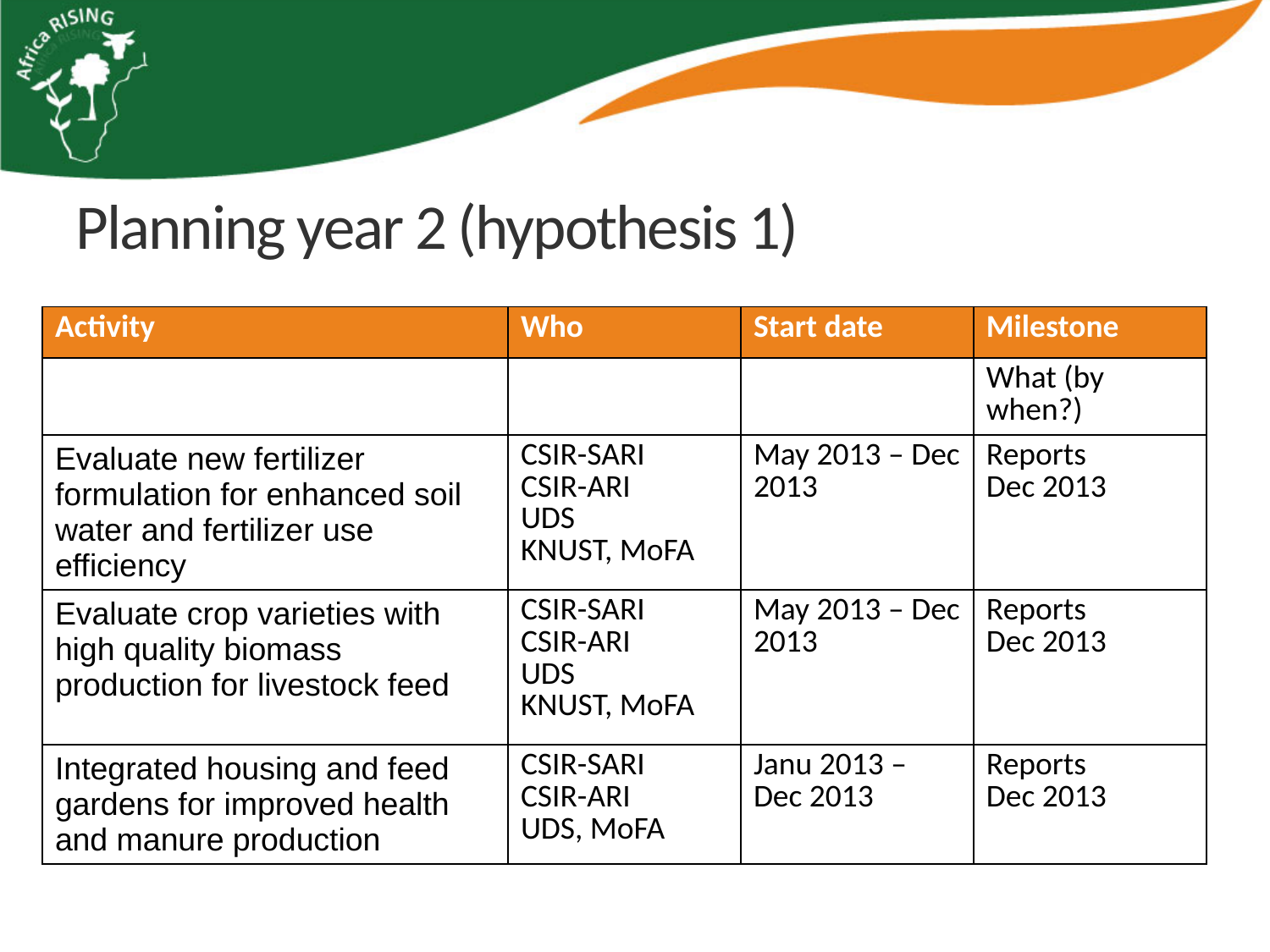

# Planning year 2 (hypothesis 1)
| Activity | Who | Start date | Milestone |
| --- | --- | --- | --- |
|  |  |  | What (by when?) |
| Evaluate new fertilizer formulation for enhanced soil water and fertilizer use efficiency | CSIR-SARI CSIR-ARI UDS KNUST, MoFA | May 2013 – Dec 2013 | Reports Dec 2013 |
| Evaluate crop varieties with high quality biomass production for livestock feed | CSIR-SARI CSIR-ARI UDS KNUST, MoFA | May 2013 – Dec 2013 | Reports Dec 2013 |
| Integrated housing and feed gardens for improved health and manure production | CSIR-SARI CSIR-ARI UDS, MoFA | Janu 2013 – Dec 2013 | Reports Dec 2013 |